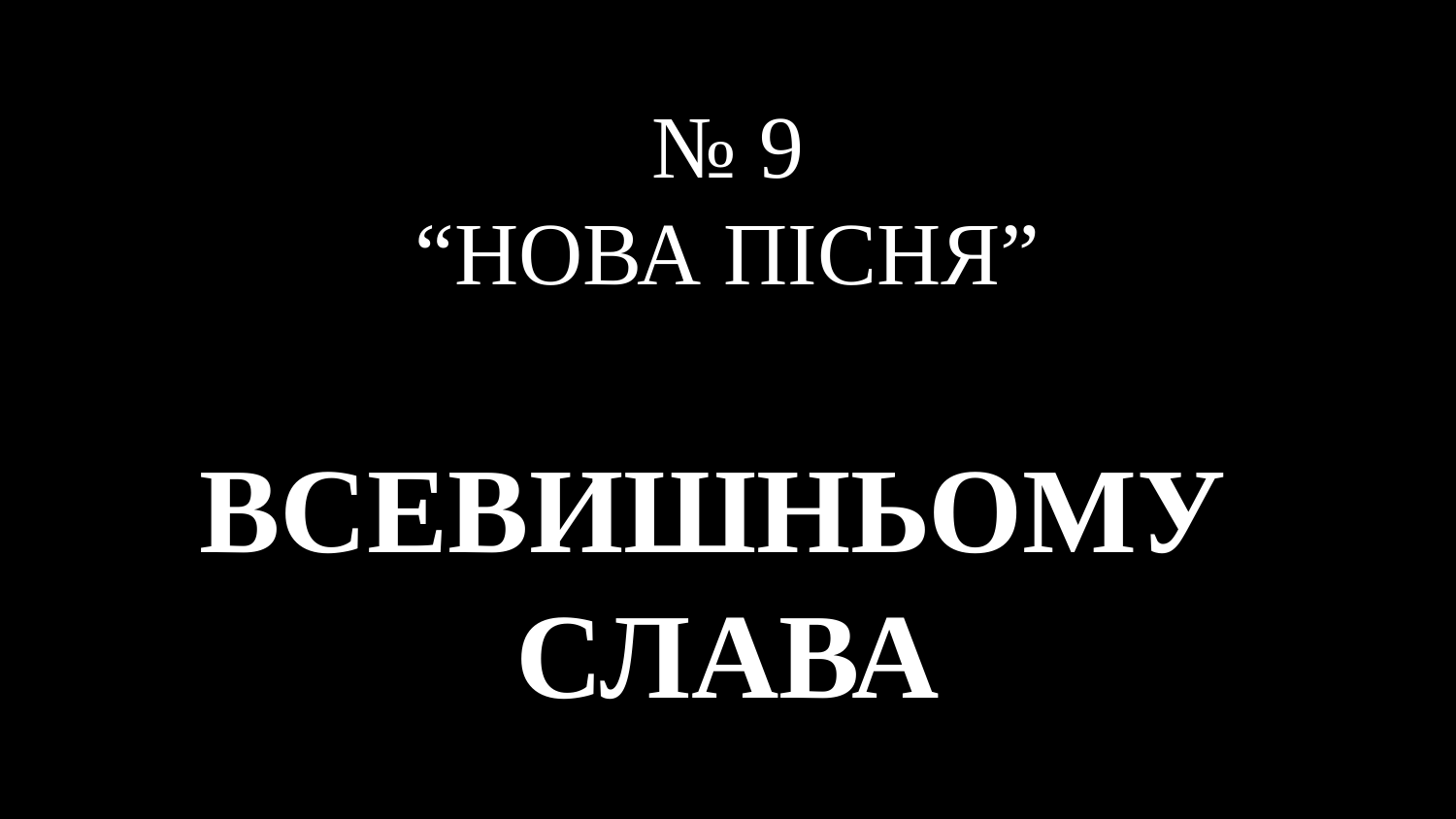

№ 9
“НОВА ПІСНЯ”
# ВСЕВИШНЬОМУ  СЛАВА